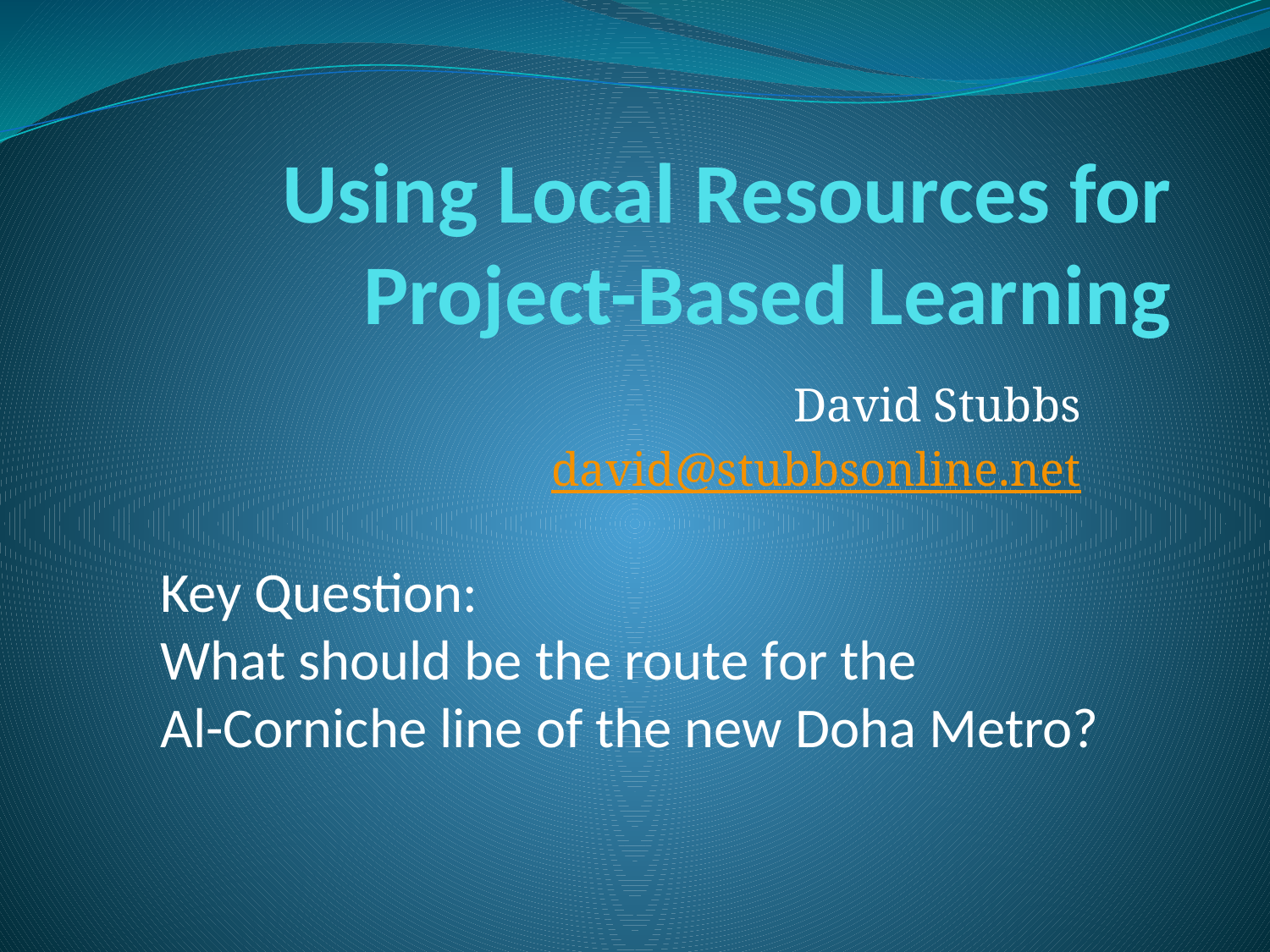

# Using Local Resources for Project-Based Learning
David Stubbs
david@stubbsonline.net

Key Question:
What should be the route for the
Al-Corniche line of the new Doha Metro?